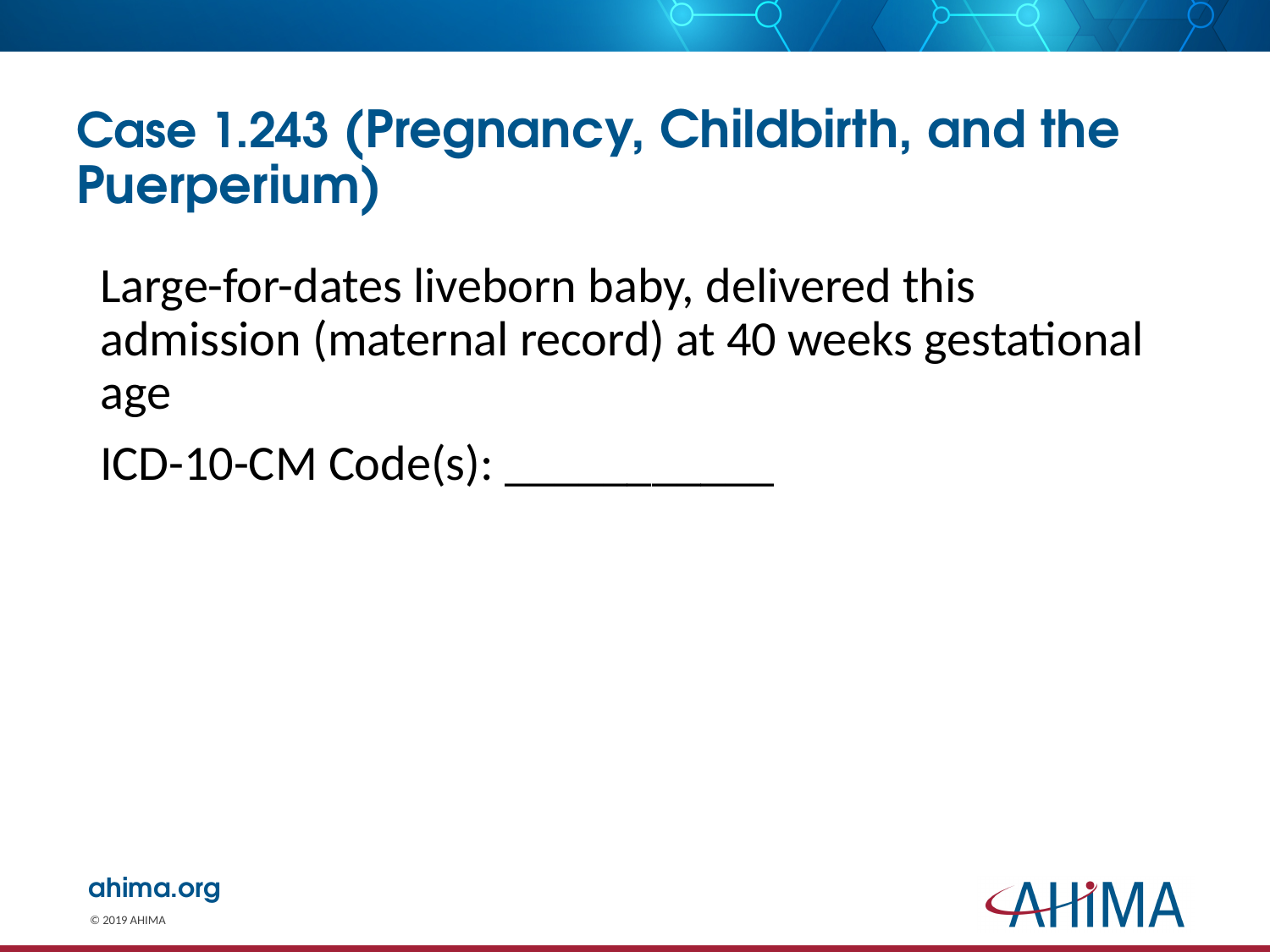

# Case 1.243 (Pregnancy, Childbirth, and the Puerperium)
Large-for-dates liveborn baby, delivered this admission (maternal record) at 40 weeks gestational age
ICD-10-CM Code(s): ___________